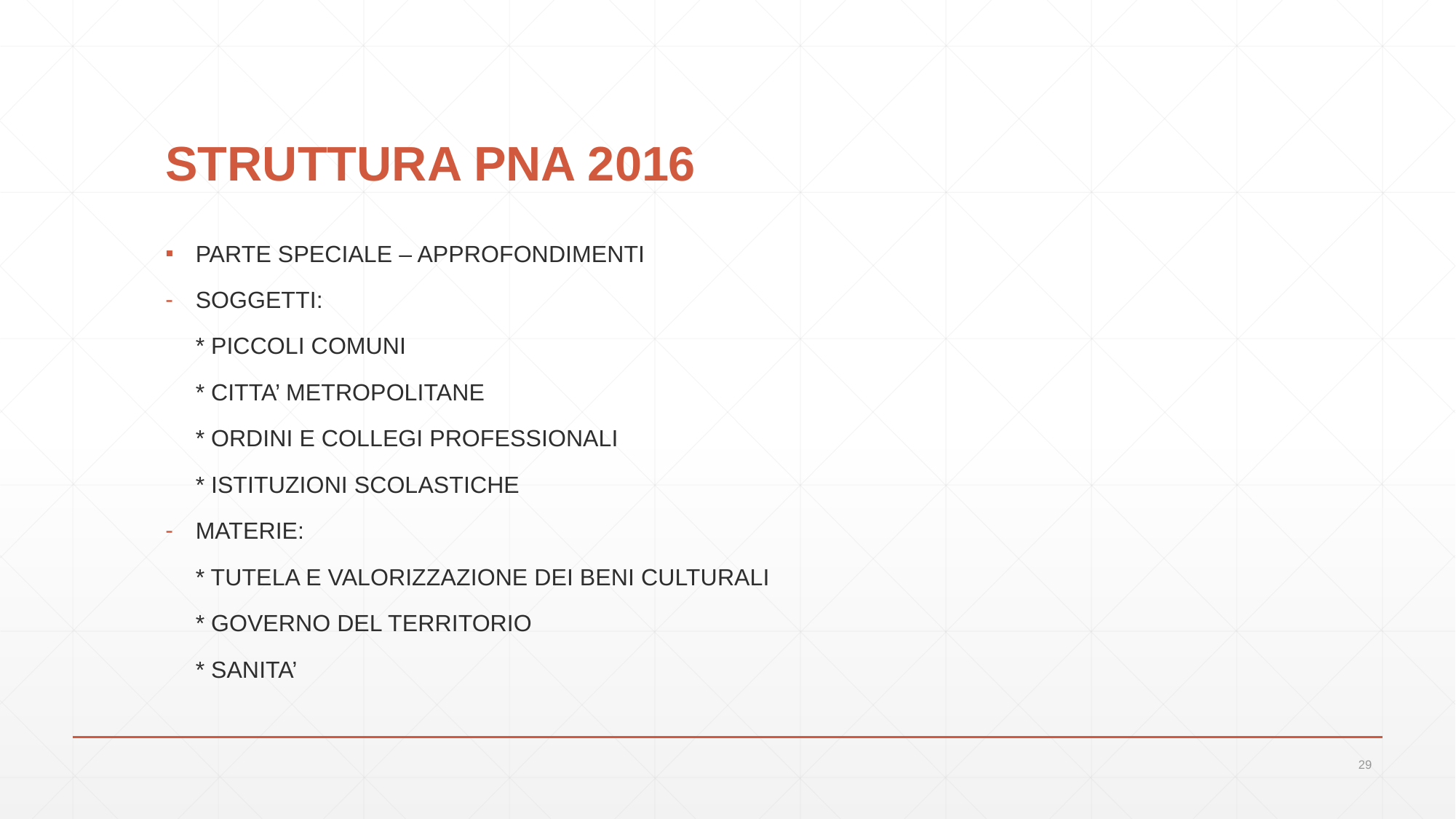

# STRUTTURA PNA 2016
PARTE SPECIALE – APPROFONDIMENTI
SOGGETTI:
	* PICCOLI COMUNI
	* CITTA’ METROPOLITANE
	* ORDINI E COLLEGI PROFESSIONALI
	* ISTITUZIONI SCOLASTICHE
MATERIE:
	* TUTELA E VALORIZZAZIONE DEI BENI CULTURALI
	* GOVERNO DEL TERRITORIO
	* SANITA’

29